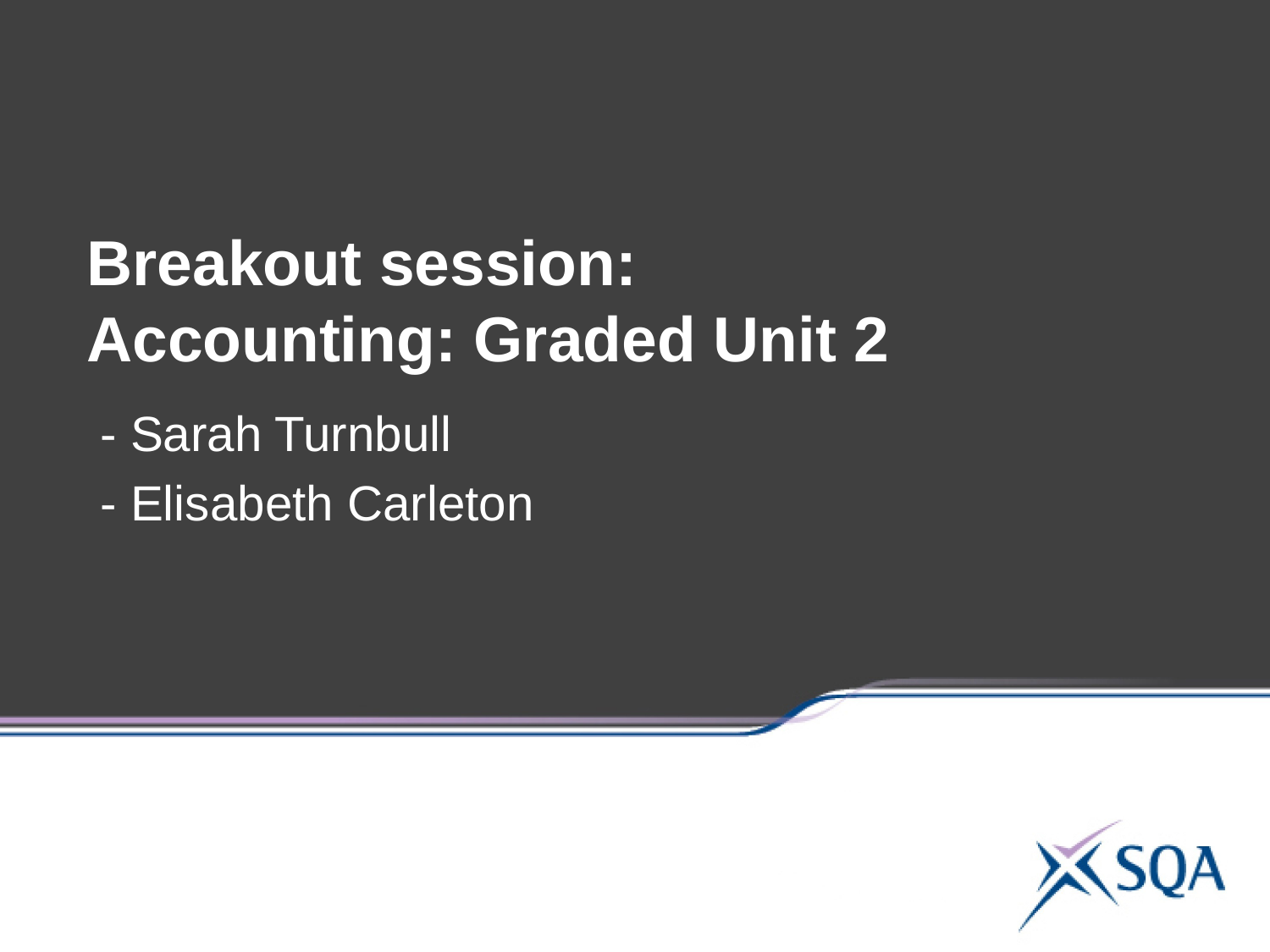

Breakout session:
Accounting: Graded Unit 2

 - Sarah Turnbull
 - Elisabeth Carleton